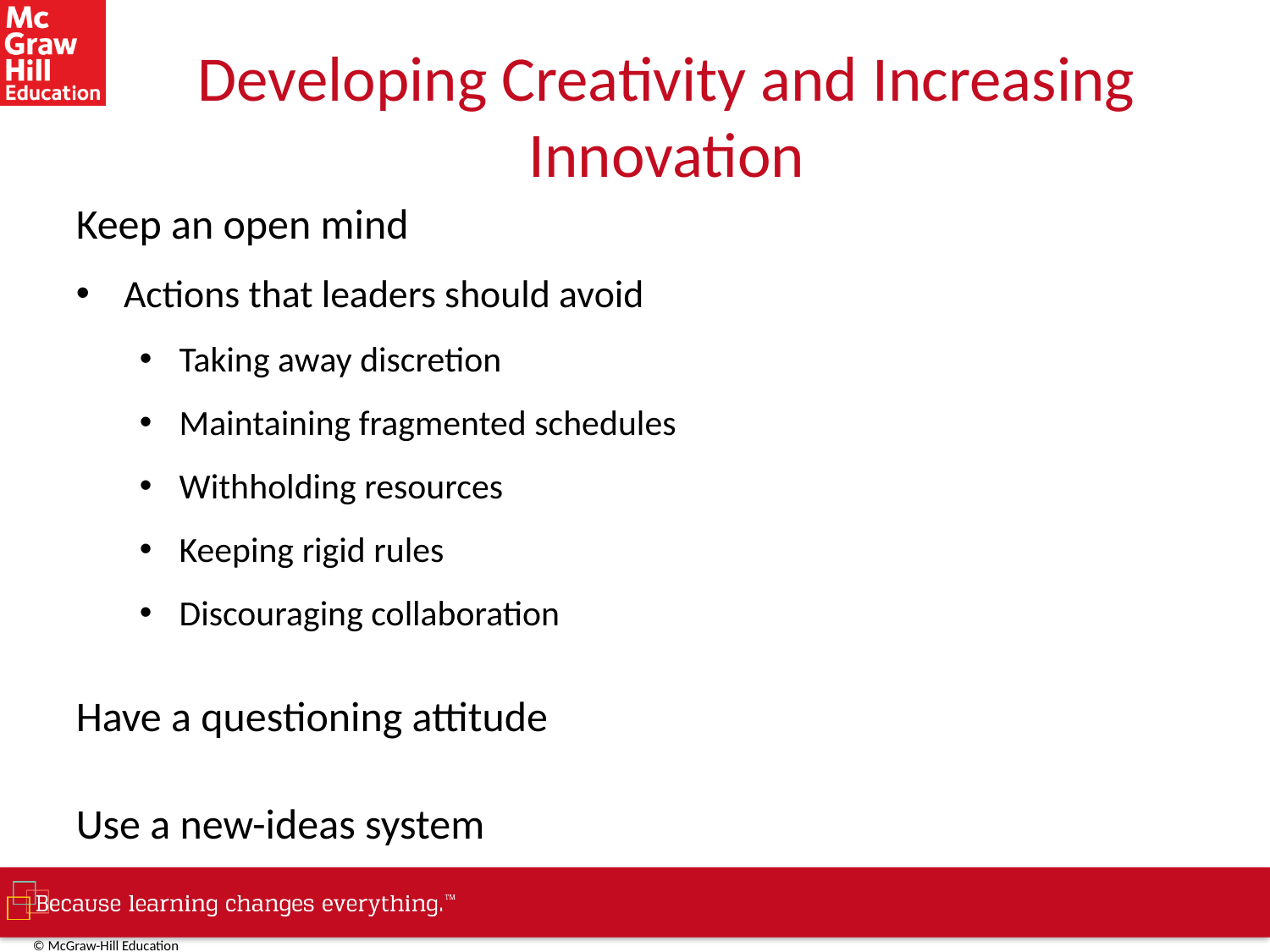

# Developing Creativity and Increasing Innovation
Keep an open mind
Actions that leaders should avoid
Taking away discretion
Maintaining fragmented schedules
Withholding resources
Keeping rigid rules
Discouraging collaboration

Have a questioning attitude

Use a new-ideas system